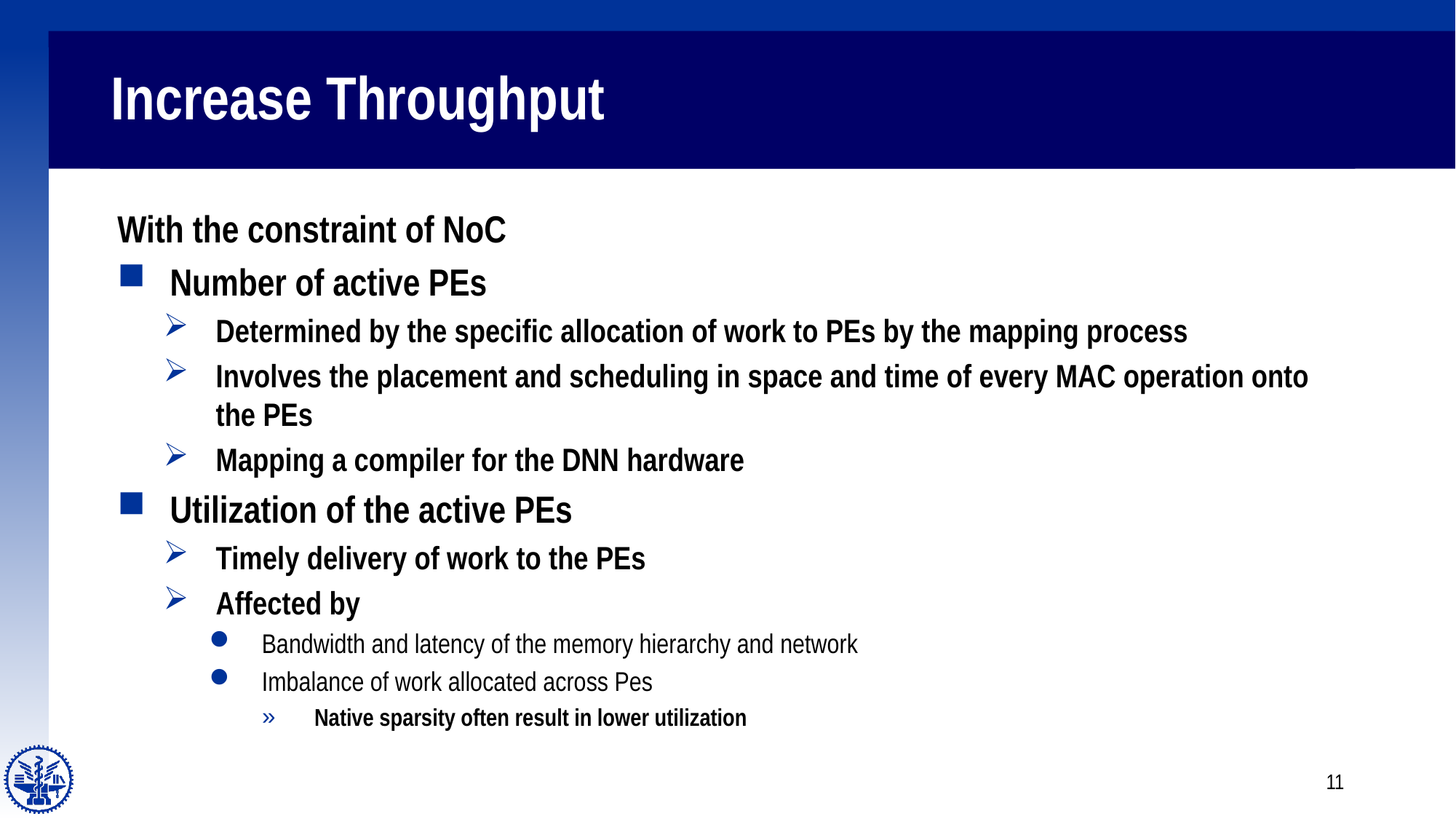

# Increase Throughput
With the constraint of NoC
Number of active PEs
Determined by the specific allocation of work to PEs by the mapping process
Involves the placement and scheduling in space and time of every MAC operation onto the PEs
Mapping a compiler for the DNN hardware
Utilization of the active PEs
Timely delivery of work to the PEs
Affected by
Bandwidth and latency of the memory hierarchy and network
Imbalance of work allocated across Pes
Native sparsity often result in lower utilization
11